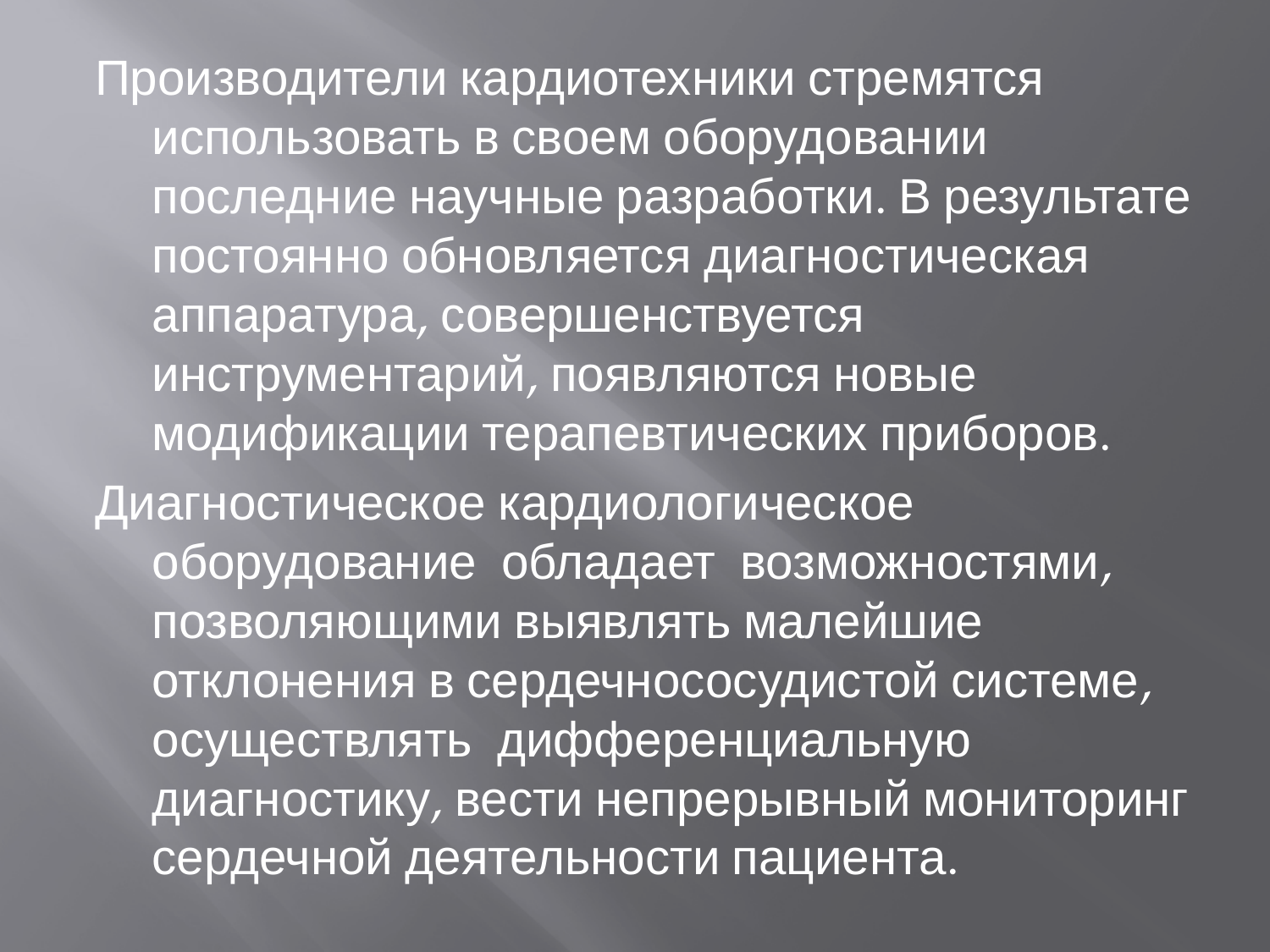

Производители кардиотехники стремятся использовать в своем оборудовании последние научные разработки. В результате постоянно обновляется диагностическая аппаратура, совершенствуется инструментарий, появляются новые модификации терапевтических приборов.
Диагностическое кардиологическое оборудование  обладает  возможностями, позволяющими выявлять малейшие отклонения в сердечнососудистой системе, осуществлять  дифференциальную диагностику, вести непрерывный мониторинг сердечной деятельности пациента.